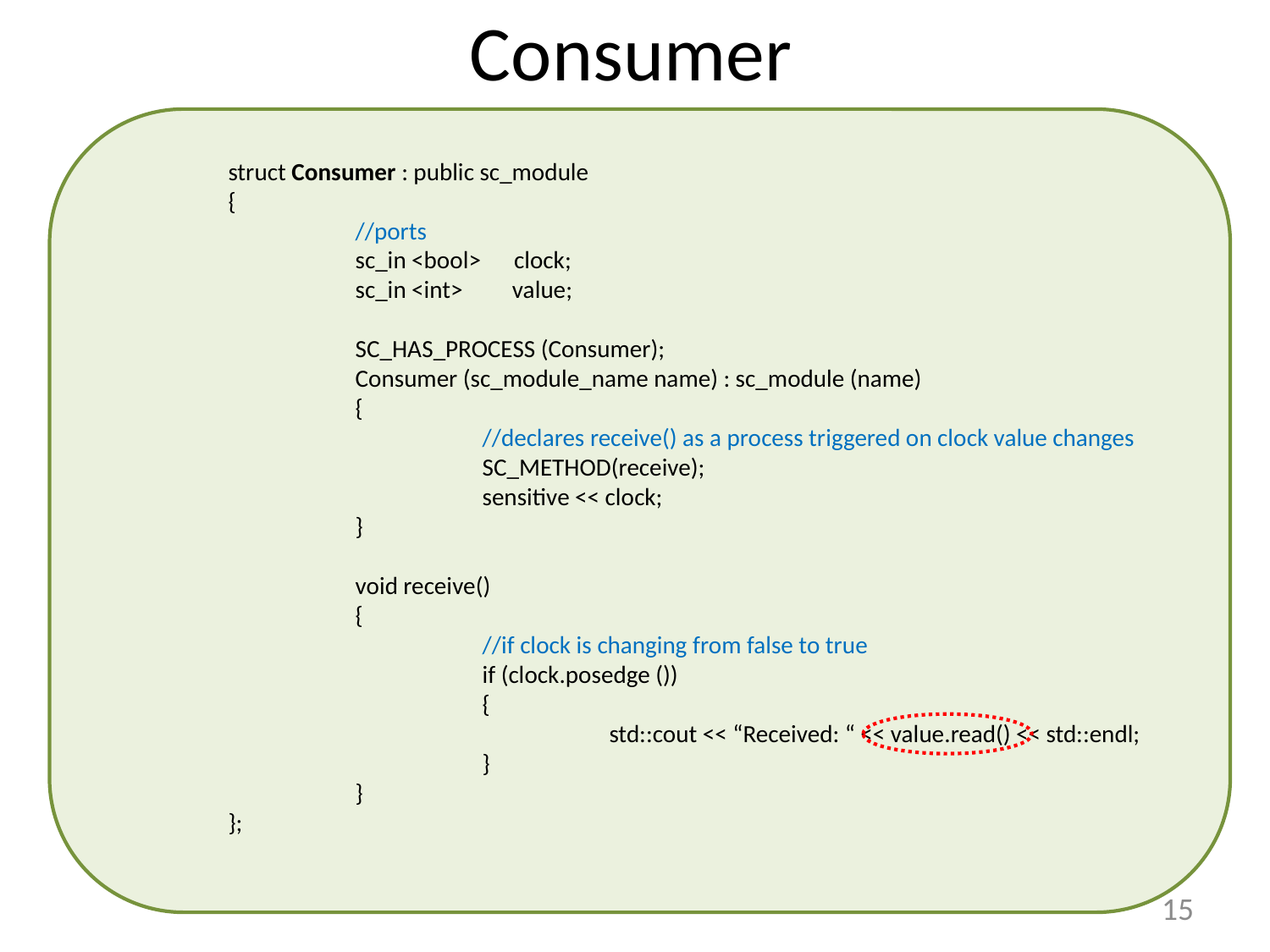

# Consumer
struct Consumer : public sc_module
{
	//ports
	sc_in <bool>      clock;
	sc_in <int>         value;

	SC_HAS_PROCESS (Consumer);
	Consumer (sc_module_name name) : sc_module (name)
	{
		//declares receive() as a process triggered on clock value changes
		SC_METHOD(receive);
		sensitive << clock;
	}

	void receive()
	{
		//if clock is changing from false to true
		if (clock.posedge ())
		{
			std::cout << “Received: “ << value.read() << std::endl;
		}
	}
};

15